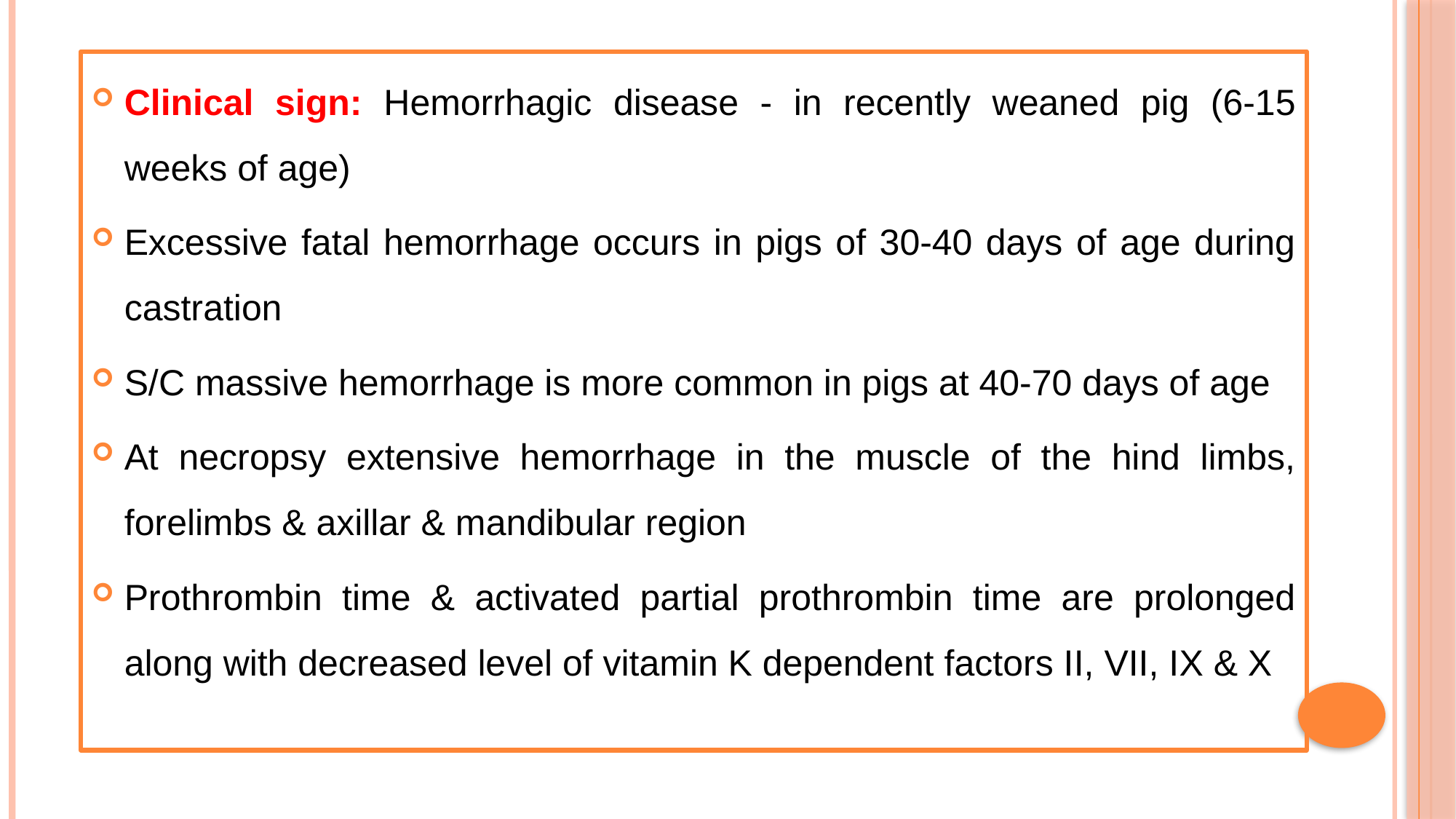

Clinical sign: Hemorrhagic disease - in recently weaned pig (6-15 weeks of age)
Excessive fatal hemorrhage occurs in pigs of 30-40 days of age during castration
S/C massive hemorrhage is more common in pigs at 40-70 days of age
At necropsy extensive hemorrhage in the muscle of the hind limbs, forelimbs & axillar & mandibular region
Prothrombin time & activated partial prothrombin time are prolonged along with decreased level of vitamin K dependent factors II, VII, IX & X